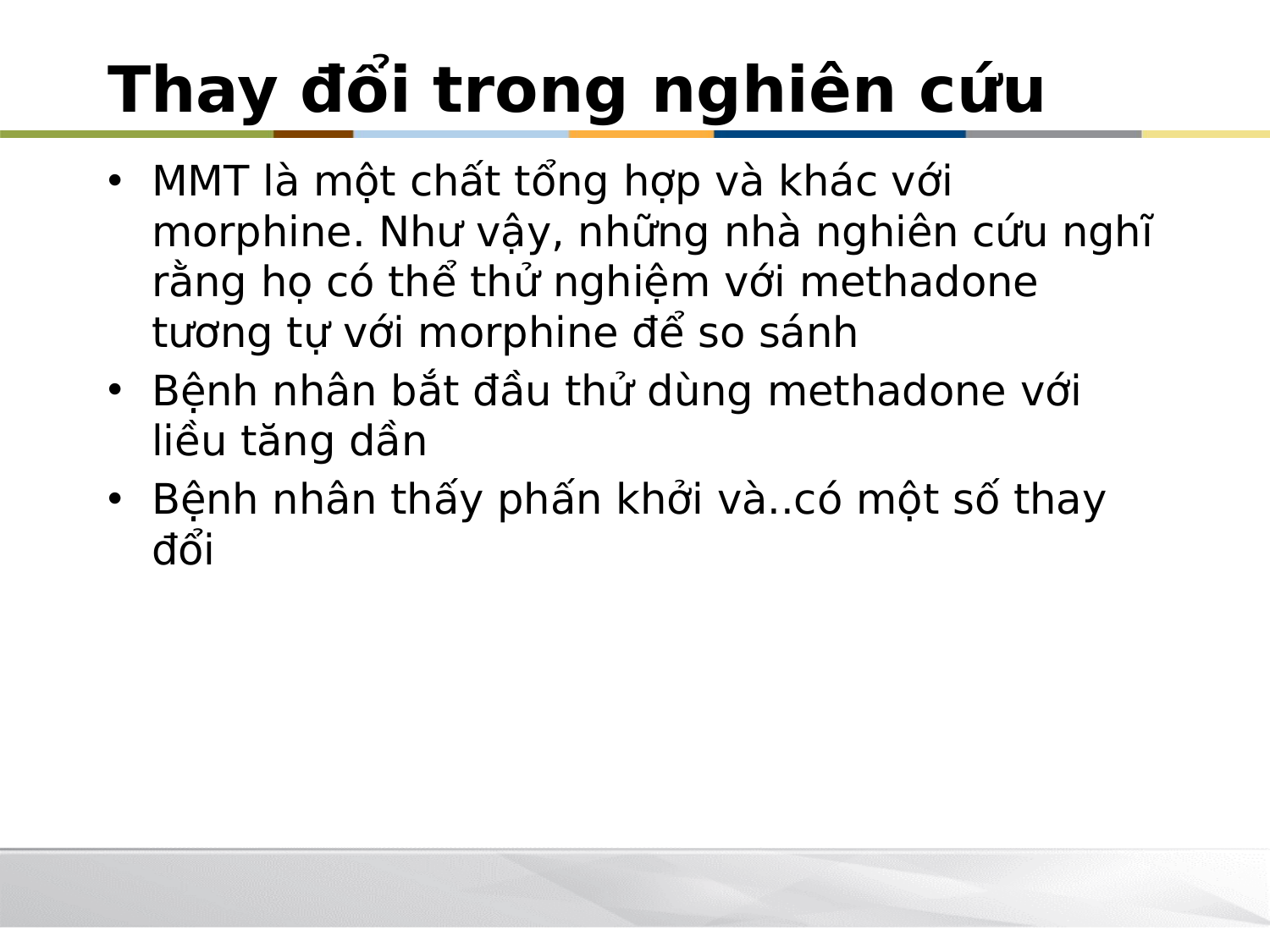

Thay đổi trong nghiên cứu
MMT là một chất tổng hợp và khác với morphine. Như vậy, những nhà nghiên cứu nghĩ rằng họ có thể thử nghiệm với methadone tương tự với morphine để so sánh
Bệnh nhân bắt đầu thử dùng methadone với liều tăng dần
Bệnh nhân thấy phấn khởi và..có một số thay đổi